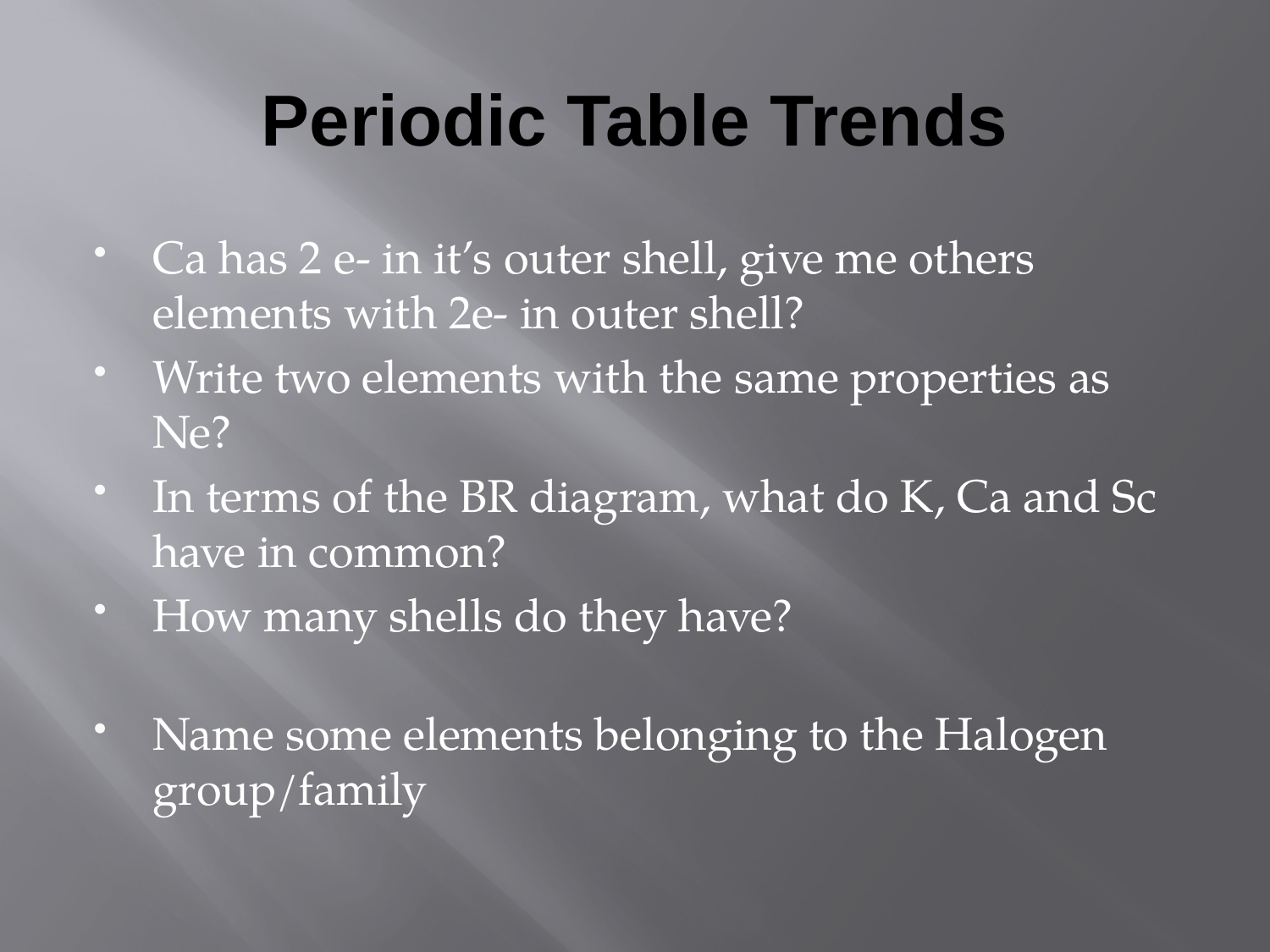

# Periodic Table Trends
Ca has 2 e- in it’s outer shell, give me others elements with 2e- in outer shell?
Write two elements with the same properties as Ne?
In terms of the BR diagram, what do K, Ca and Sc have in common?
How many shells do they have?
Name some elements belonging to the Halogen group/family